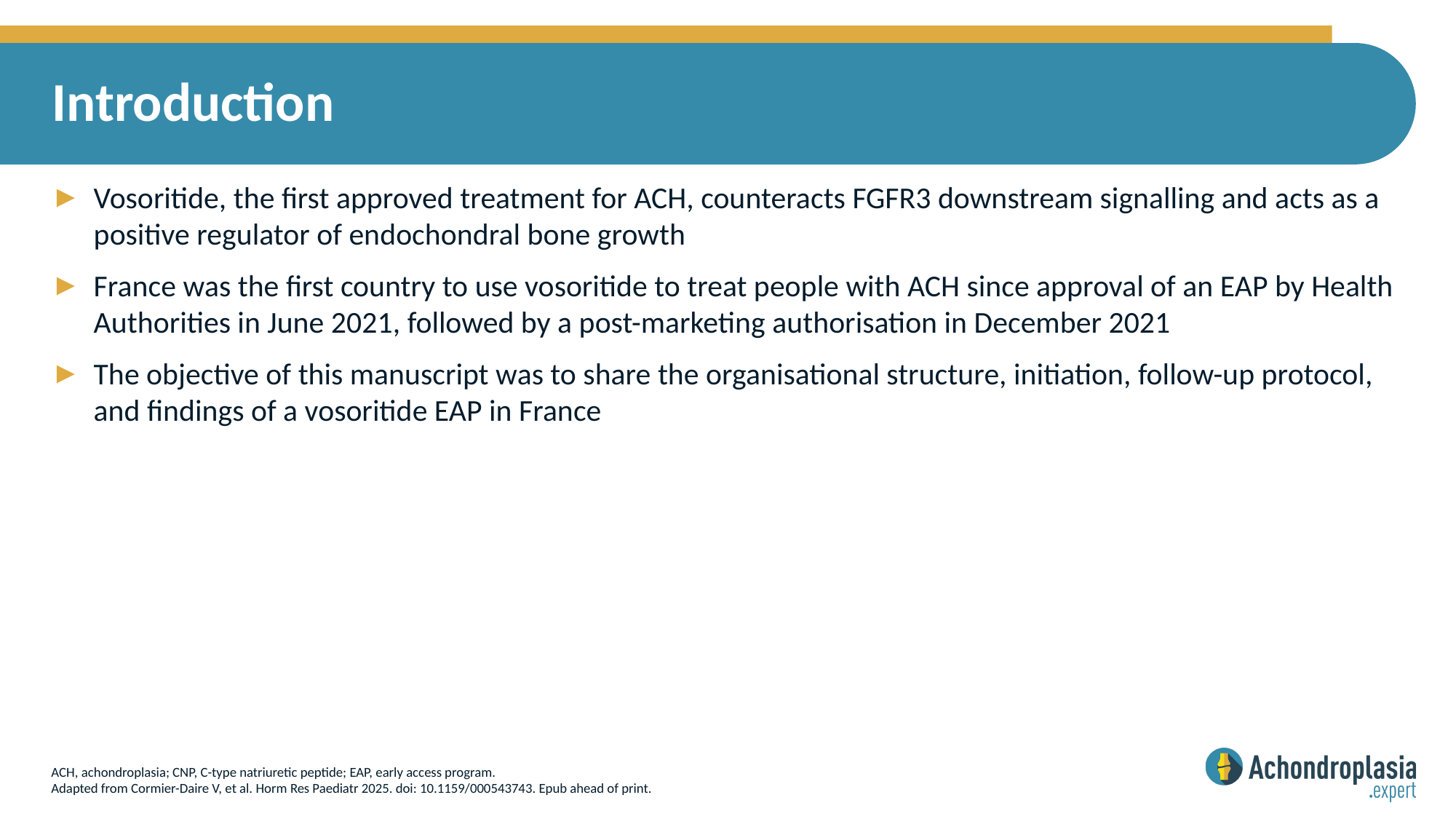

# Introduction
Vosoritide, the first approved treatment for ACH, counteracts FGFR3 downstream signalling and acts as a positive regulator of endochondral bone growth
France was the first country to use vosoritide to treat people with ACH since approval of an EAP by Health Authorities in June 2021, followed by a post-marketing authorisation in December 2021
The objective of this manuscript was to share the organisational structure, initiation, follow-up protocol, and findings of a vosoritide EAP in France
ACH, achondroplasia; CNP, C-type natriuretic peptide; EAP, early access program.
Adapted from Cormier-Daire V, et al. Horm Res Paediatr 2025. doi: 10.1159/000543743. Epub ahead of print.